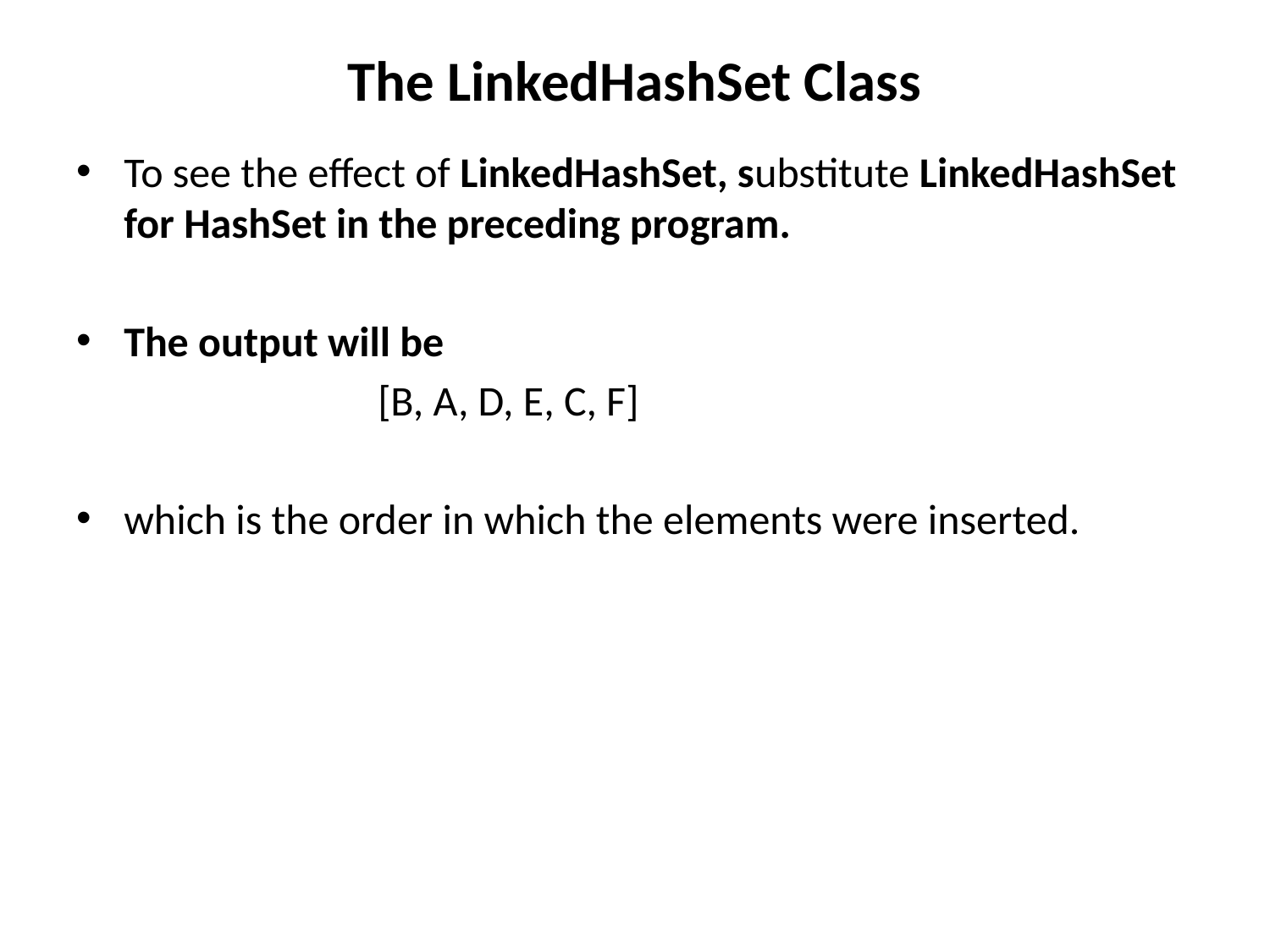

# The LinkedHashSet Class
To see the effect of LinkedHashSet, substitute LinkedHashSet for HashSet in the preceding program.

The output will be
			[B, A, D, E, C, F]

which is the order in which the elements were inserted.